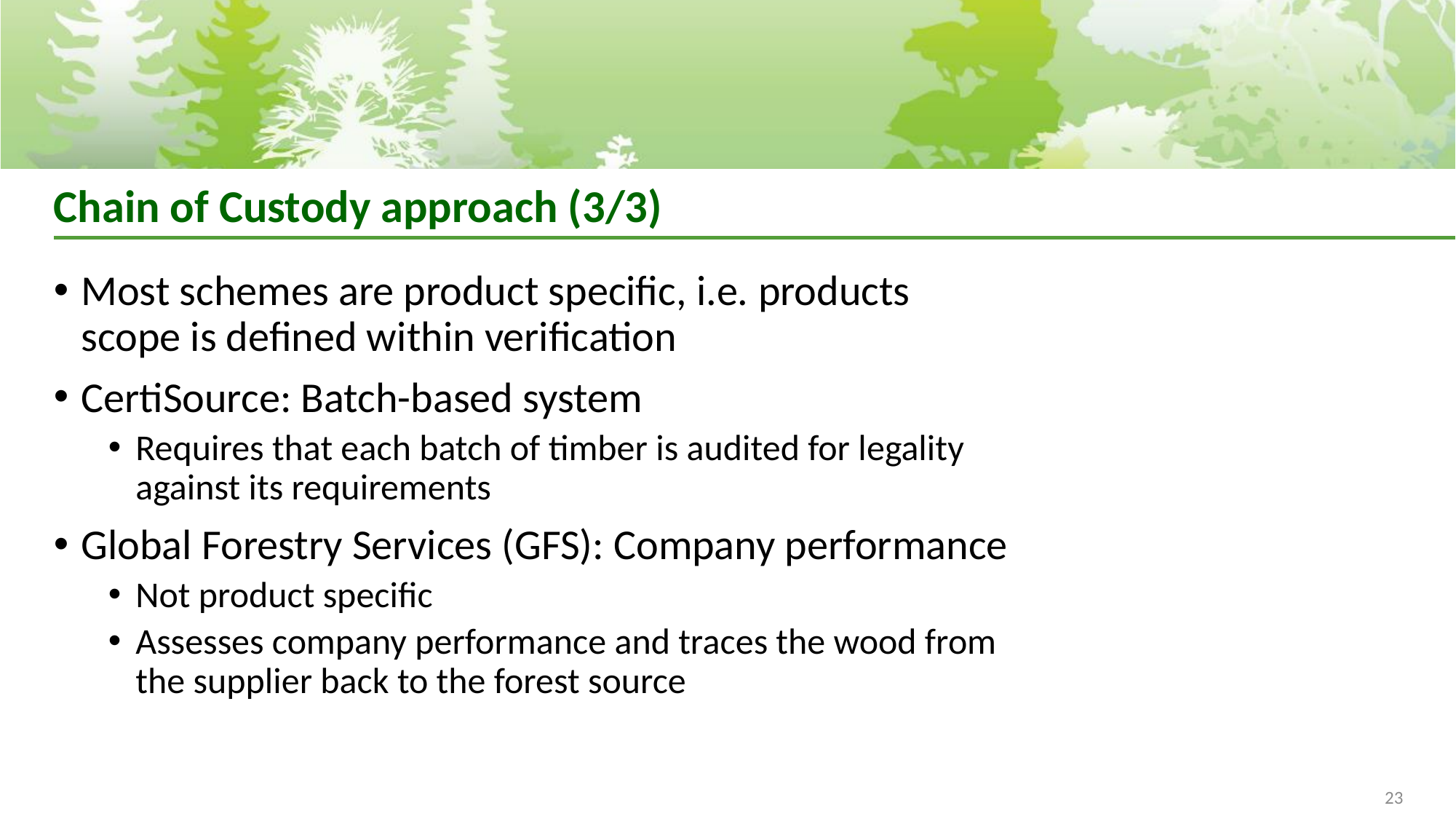

# Chain of Custody approach (3/3)
Most schemes are product specific, i.e. products scope is defined within verification
CertiSource: Batch-based system
Requires that each batch of timber is audited for legality against its requirements
Global Forestry Services (GFS): Company performance
Not product specific
Assesses company performance and traces the wood from the supplier back to the forest source
23